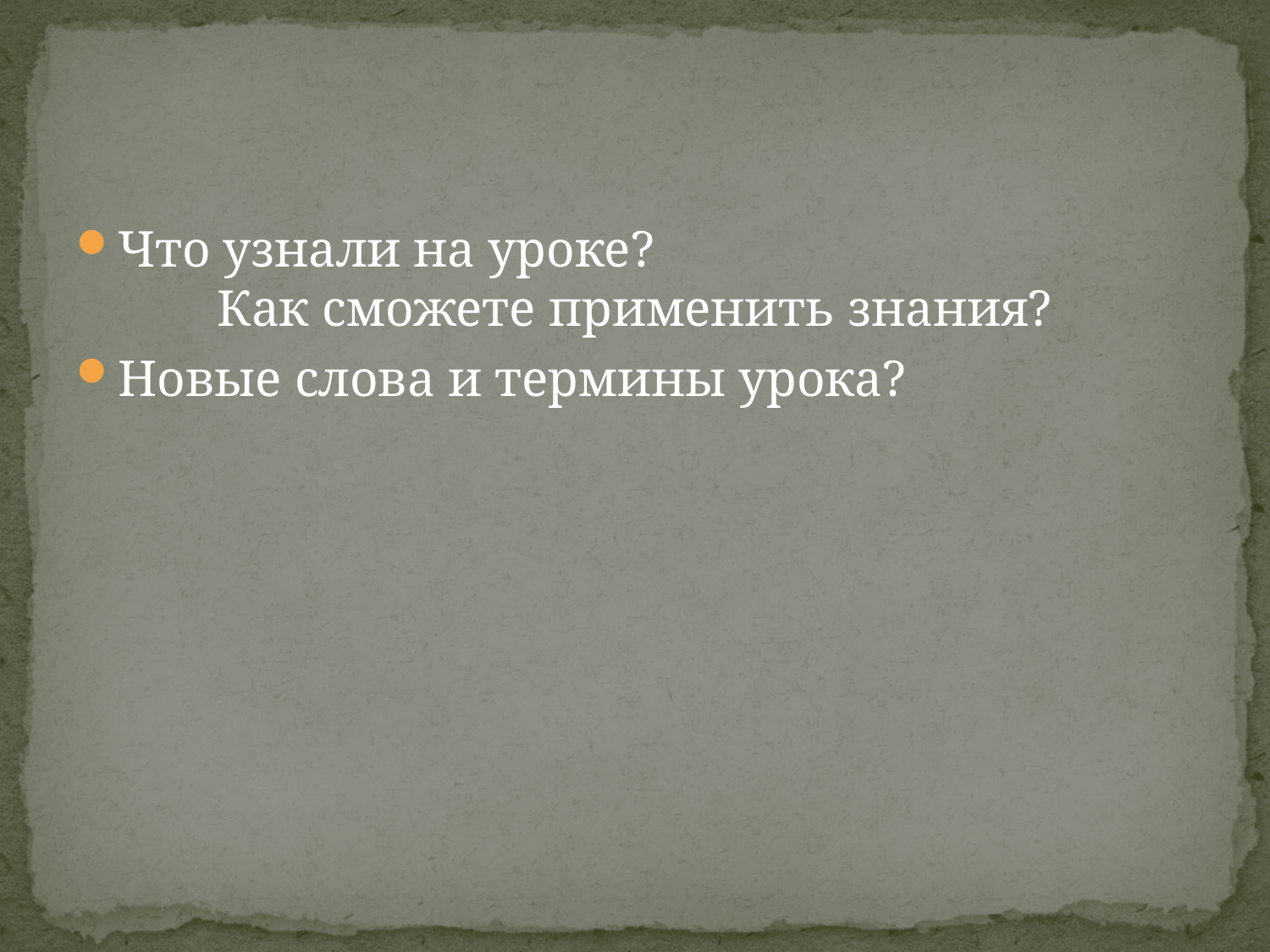

#
Что узнали на уроке?                                                  Как сможете применить знания?
Новые слова и термины урока?